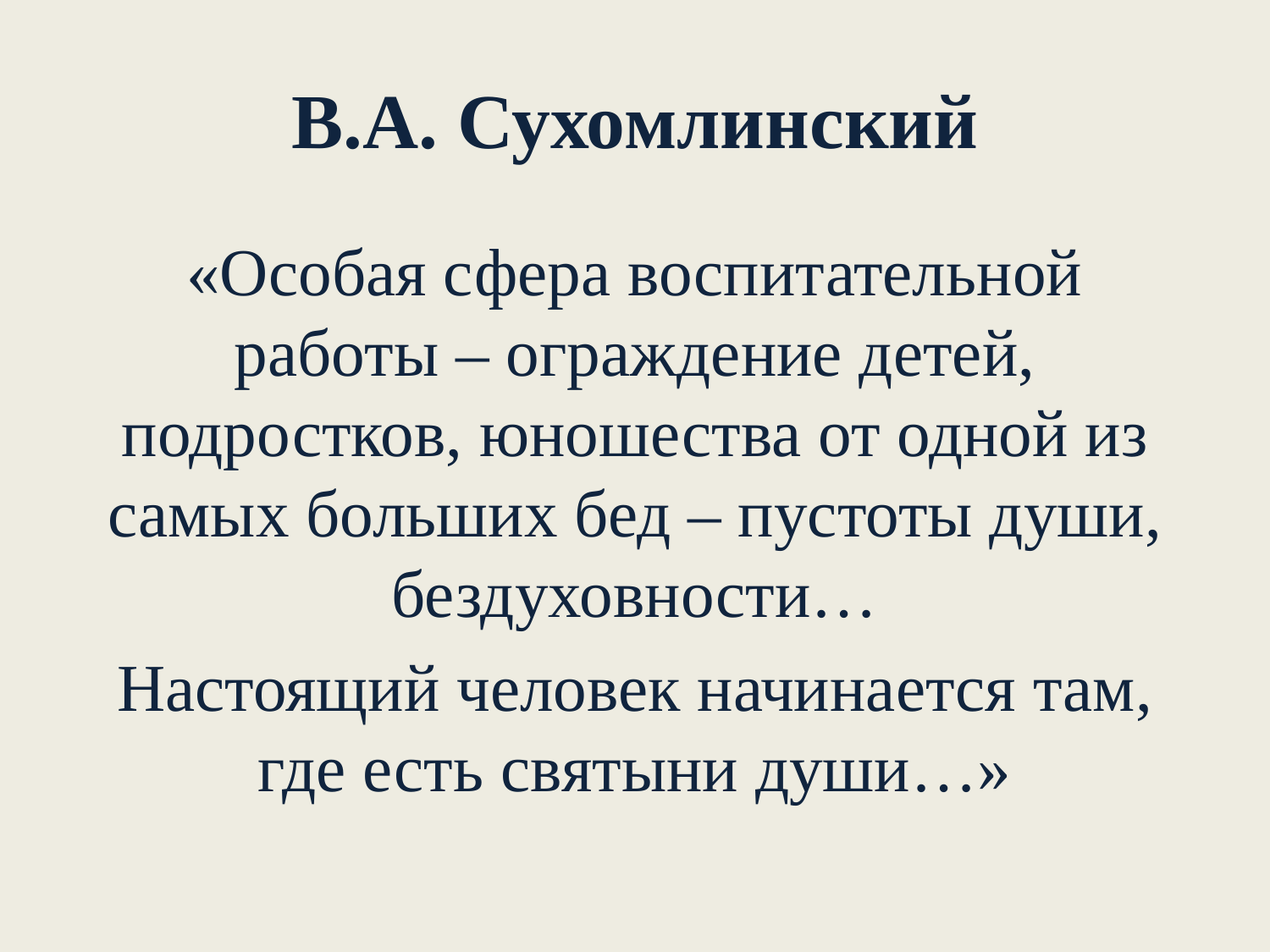

# В.А. Сухомлинский
«Особая сфера воспитательной работы – ограждение детей, подростков, юношества от одной из самых больших бед – пустоты души, бездуховности…
Настоящий человек начинается там, где есть святыни души…»